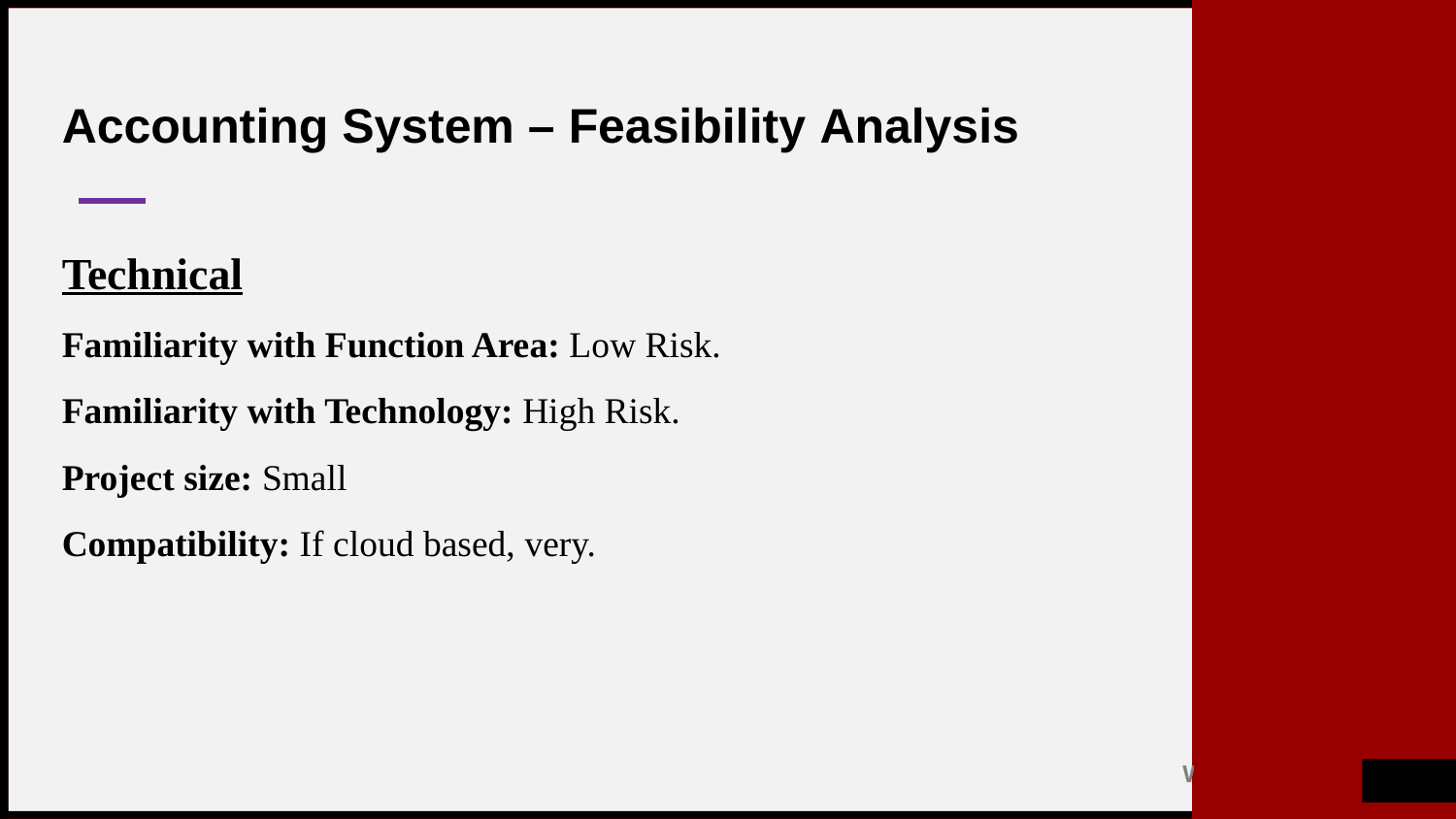

# Accounting System – Feasibility Analysis
Technical
Familiarity with Function Area: Low Risk.
Familiarity with Technology: High Risk.
Project size: Small
Compatibility: If cloud based, very.